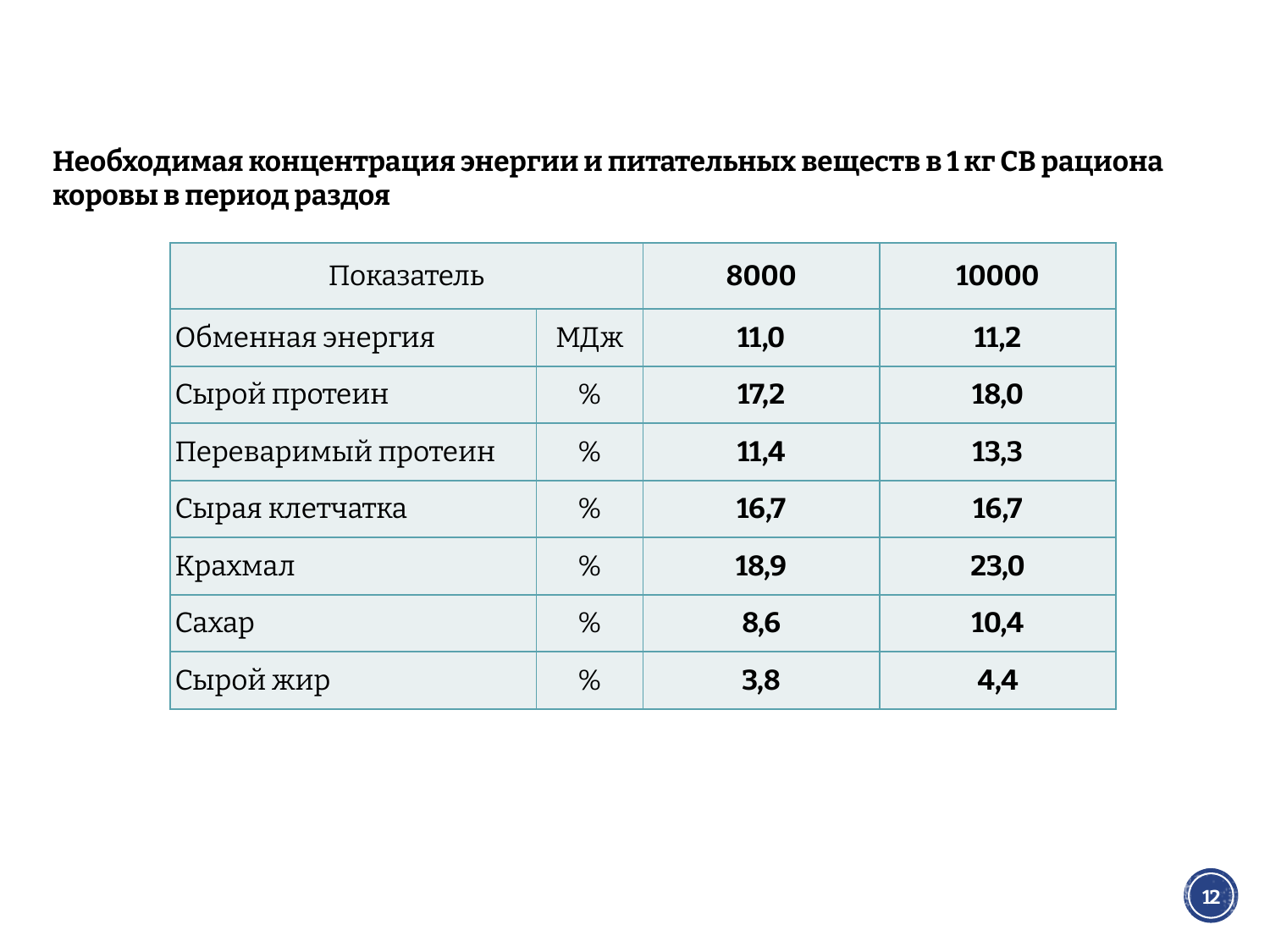

Необходимая концентрация энергии и питательных веществ в 1 кг СВ рациона коровы в период раздоя
| Показатель |  | 8000 | 10000 |
| --- | --- | --- | --- |
| Обменная энергия | МДж | 11,0 | 11,2 |
| Сырой протеин | % | 17,2 | 18,0 |
| Переваримый протеин | % | 11,4 | 13,3 |
| Сырая клетчатка | % | 16,7 | 16,7 |
| Крахмал | % | 18,9 | 23,0 |
| Сахар | % | 8,6 | 10,4 |
| Сырой жир | % | 3,8 | 4,4 |
12